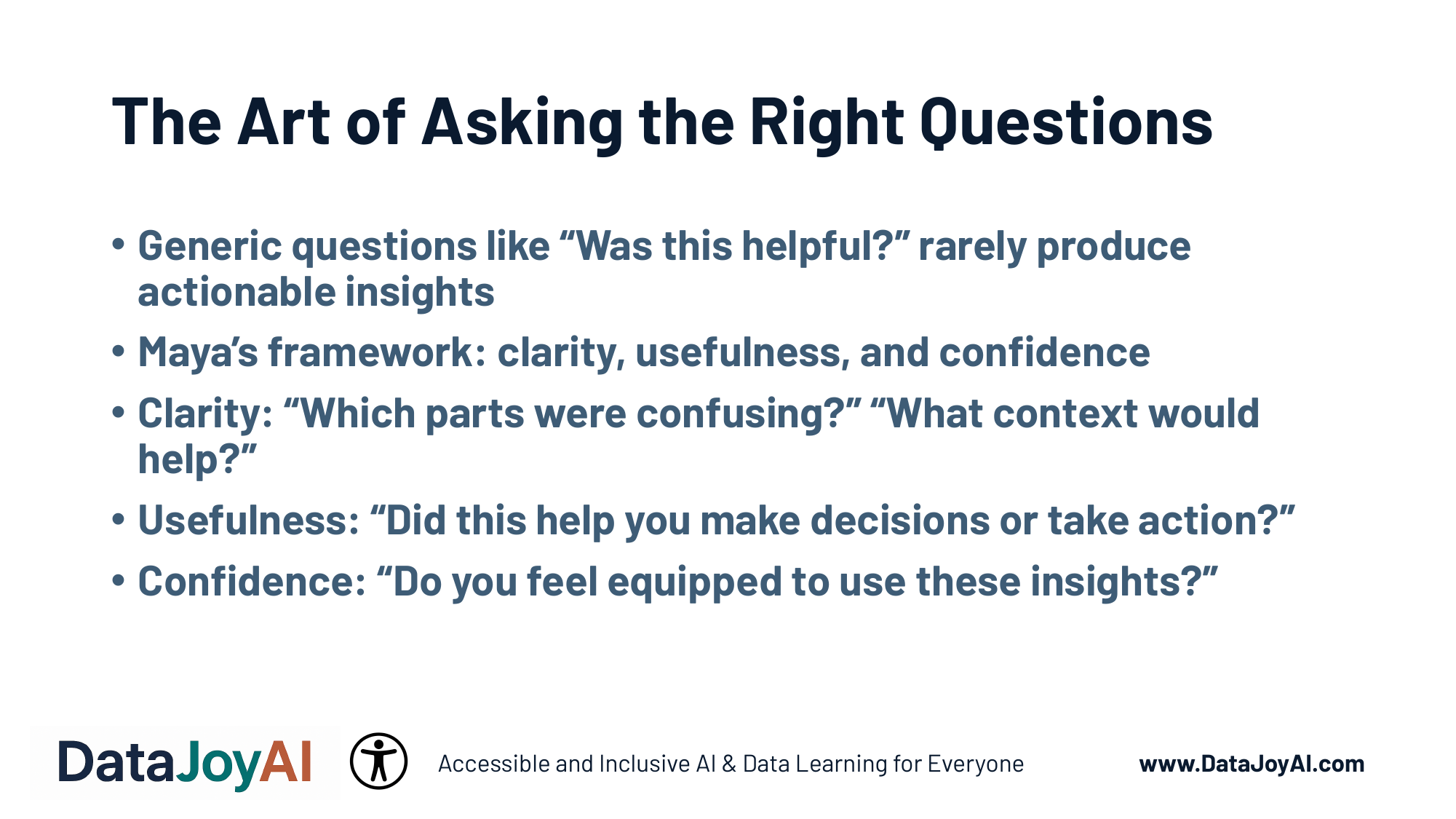

# The Art of Asking the Right Questions
Generic questions like “Was this helpful?” rarely produce actionable insights
Maya’s framework: clarity, usefulness, and confidence
Clarity: “Which parts were confusing?” “What context would help?”
Usefulness: “Did this help you make decisions or take action?”
Confidence: “Do you feel equipped to use these insights?”